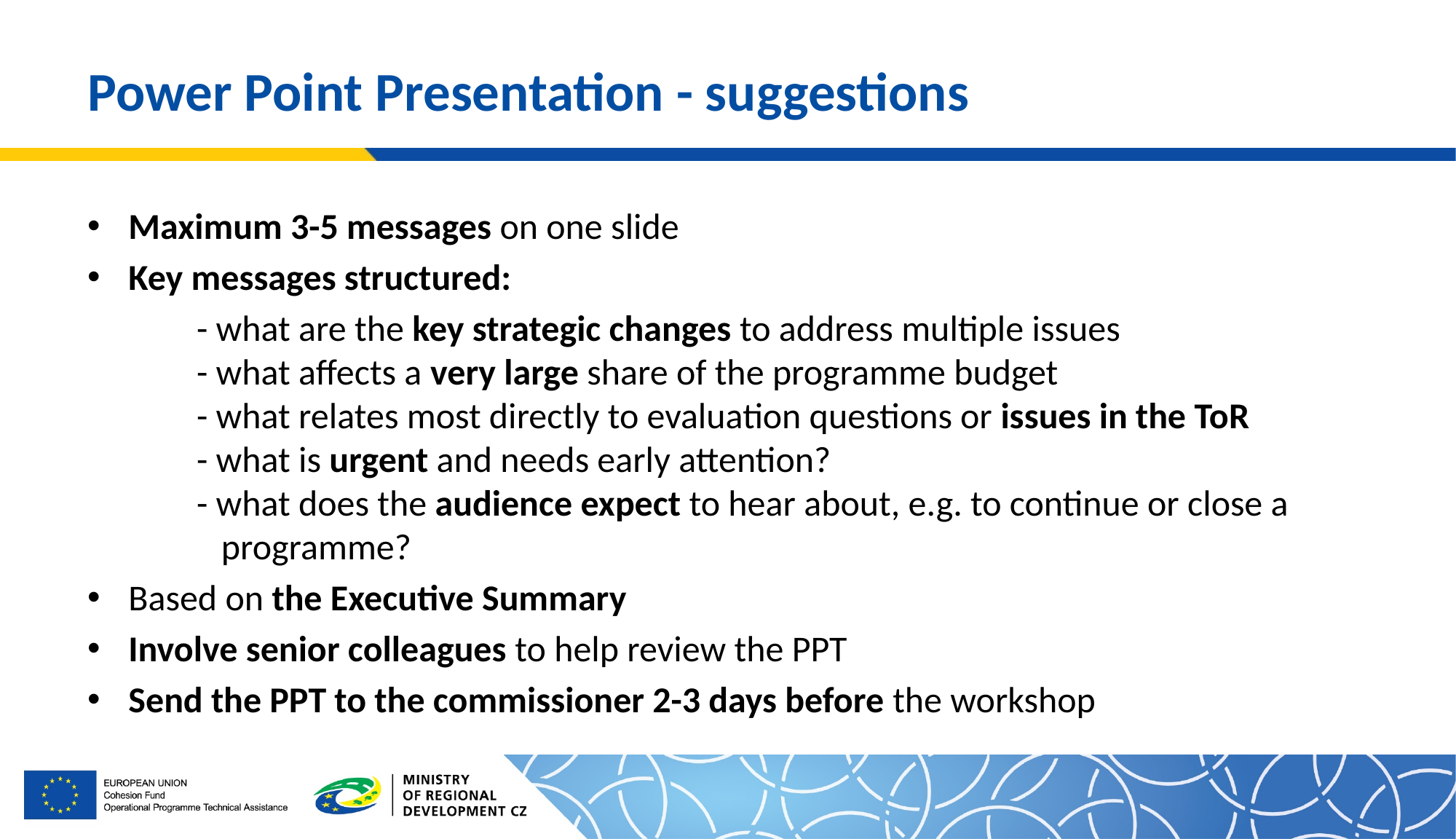

# Power Point Presentation - suggestions
Maximum 3-5 messages on one slide
Key messages structured:
	- what are the key strategic changes to address multiple issues
	- what affects a very large share of the programme budget
	- what relates most directly to evaluation questions or issues in the ToR
	- what is urgent and needs early attention?
	- what does the audience expect to hear about, e.g. to continue or close a 	   programme?
Based on the Executive Summary
Involve senior colleagues to help review the PPT
Send the PPT to the commissioner 2-3 days before the workshop